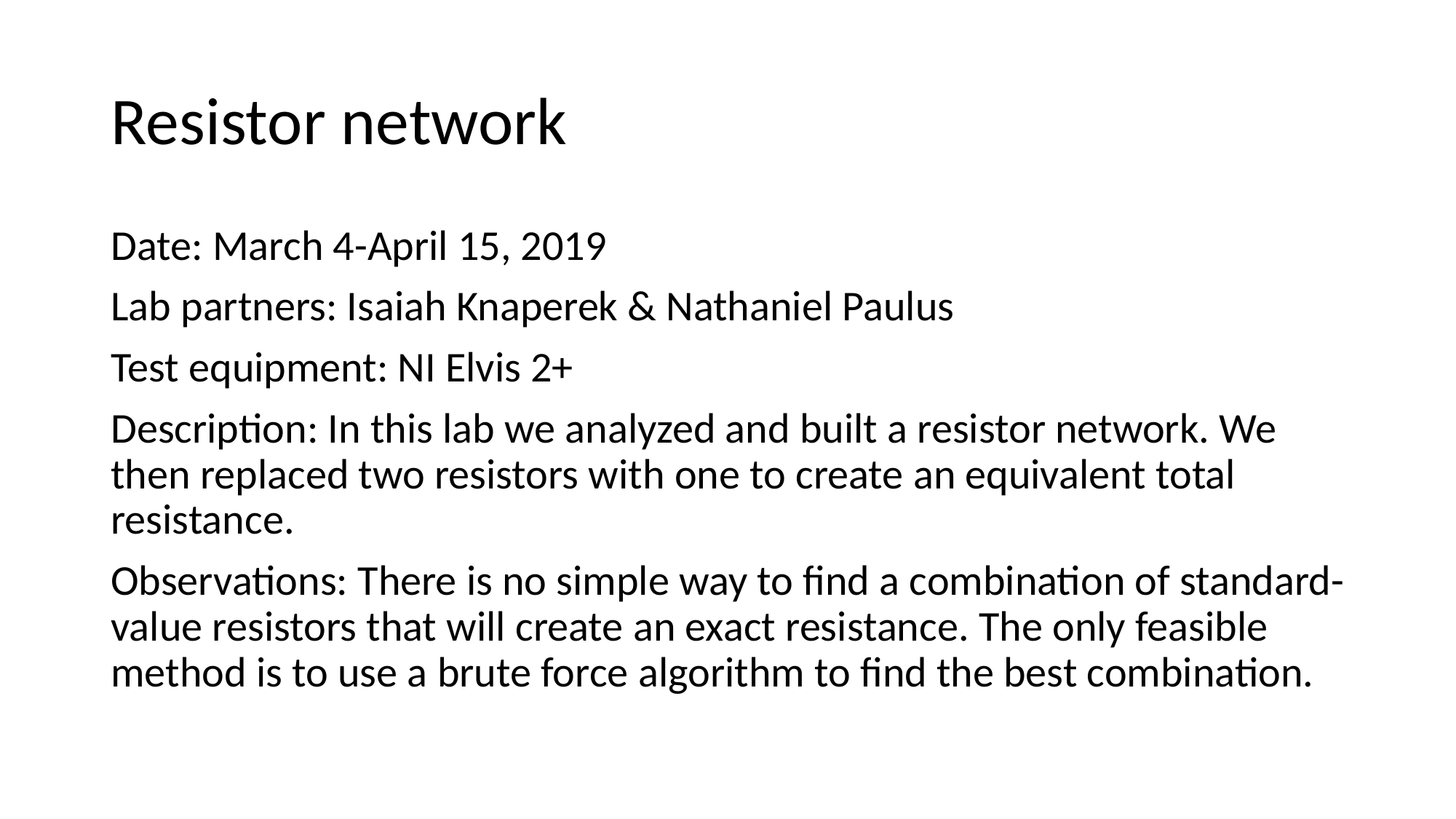

# Resistor network
Date: March 4-April 15, 2019
Lab partners: Isaiah Knaperek & Nathaniel Paulus
Test equipment: NI Elvis 2+
Description: In this lab we analyzed and built a resistor network. We then replaced two resistors with one to create an equivalent total resistance.
Observations: There is no simple way to find a combination of standard-value resistors that will create an exact resistance. The only feasible method is to use a brute force algorithm to find the best combination.